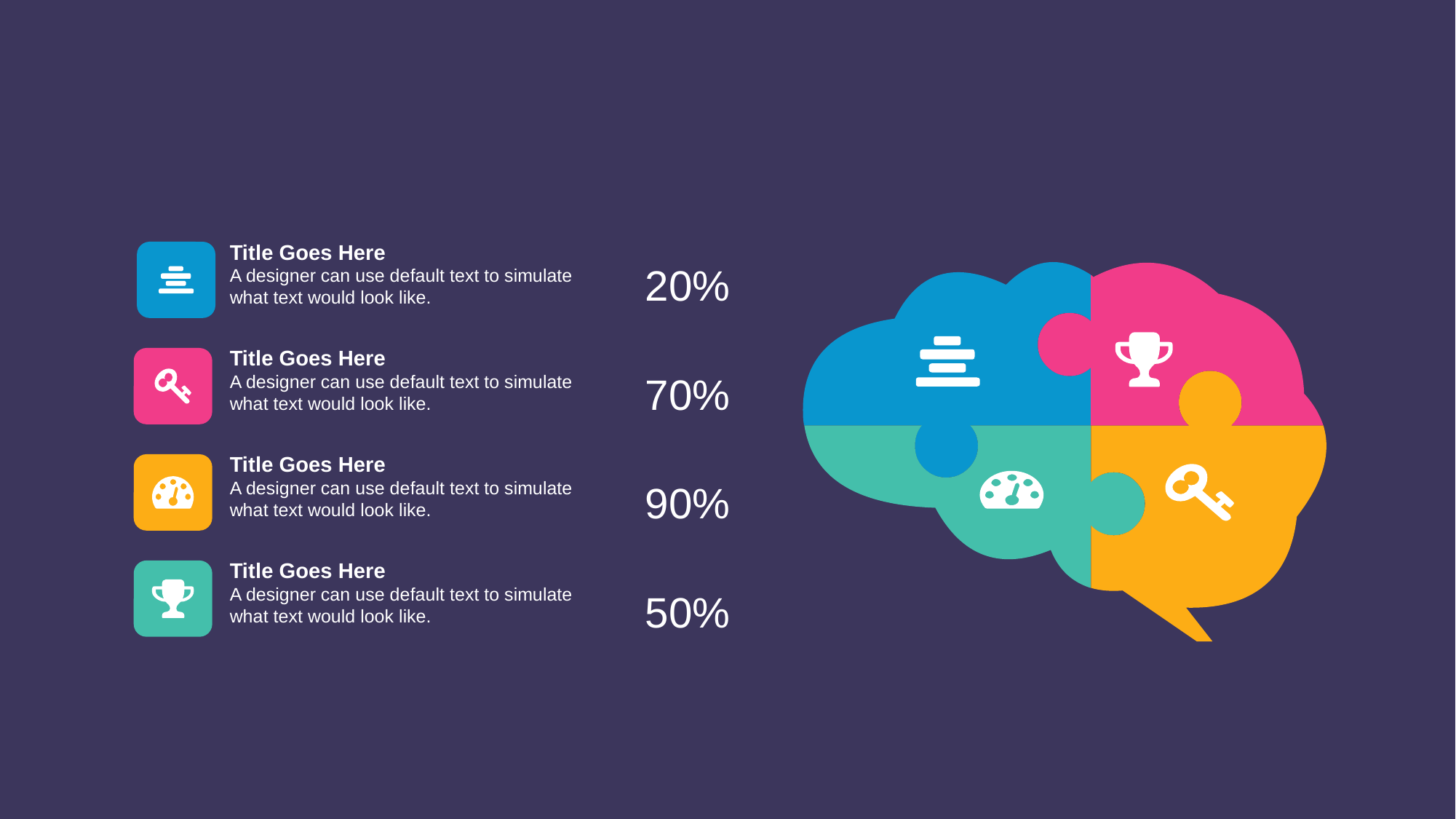

Title Goes Here
A designer can use default text to simulate what text would look like.

20%

Title Goes Here
A designer can use default text to simulate what text would look like.

70%

Title Goes Here
A designer can use default text to simulate what text would look like.

90%

Title Goes Here
A designer can use default text to simulate what text would look like.

50%